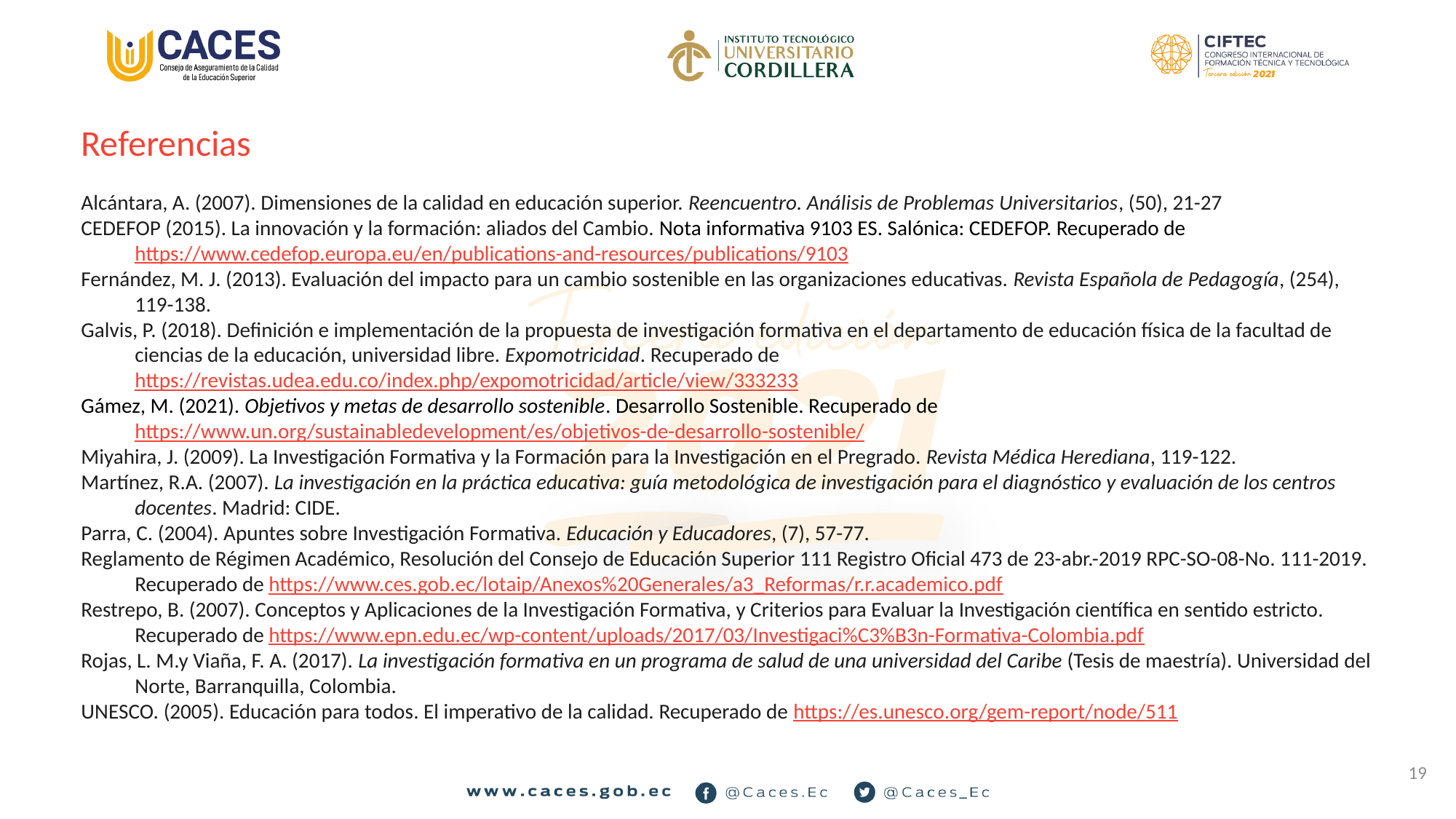

Referencias
Alcántara, A. (2007). Dimensiones de la calidad en educación superior. Reencuentro. Análisis de Problemas Universitarios, (50), 21-27
CEDEFOP (2015). La innovación y la formación: aliados del Cambio. Nota informativa 9103 ES. Salónica: CEDEFOP. Recuperado de https://www.cedefop.europa.eu/en/publications-and-resources/publications/9103
Fernández, M. J. (2013). Evaluación del impacto para un cambio sostenible en las organizaciones educativas. Revista Española de Pedagogía, (254), 119-138.
Galvis, P. (2018). Definición e implementación de la propuesta de investigación formativa en el departamento de educación física de la facultad de ciencias de la educación, universidad libre. Expomotricidad. Recuperado de https://revistas.udea.edu.co/index.php/expomotricidad/article/view/333233
Gámez, M. (2021). Objetivos y metas de desarrollo sostenible. Desarrollo Sostenible. Recuperado de https://www.un.org/sustainabledevelopment/es/objetivos-de-desarrollo-sostenible/
Miyahira, J. (2009). La Investigación Formativa y la Formación para la Investigación en el Pregrado. Revista Médica Herediana, 119-122.
Martínez, R.A. (2007). La investigación en la práctica educativa: guía metodológica de investigación para el diagnóstico y evaluación de los centros docentes. Madrid: CIDE.
Parra, C. (2004). Apuntes sobre Investigación Formativa. Educación y Educadores, (7), 57-77.
Reglamento de Régimen Académico, Resolución del Consejo de Educación Superior 111 Registro Oficial 473 de 23-abr.-2019 RPC-SO-08-No. 111-2019. Recuperado de https://www.ces.gob.ec/lotaip/Anexos%20Generales/a3_Reformas/r.r.academico.pdf
Restrepo, B. (2007). Conceptos y Aplicaciones de la Investigación Formativa, y Criterios para Evaluar la Investigación científica en sentido estricto. Recuperado de https://www.epn.edu.ec/wp-content/uploads/2017/03/Investigaci%C3%B3n-Formativa-Colombia.pdf
Rojas, L. M.y Viaña, F. A. (2017). La investigación formativa en un programa de salud de una universidad del Caribe (Tesis de maestría). Universidad del Norte, Barranquilla, Colombia.
UNESCO. (2005). Educación para todos. El imperativo de la calidad. Recuperado de https://es.unesco.org/gem-report/node/511
19